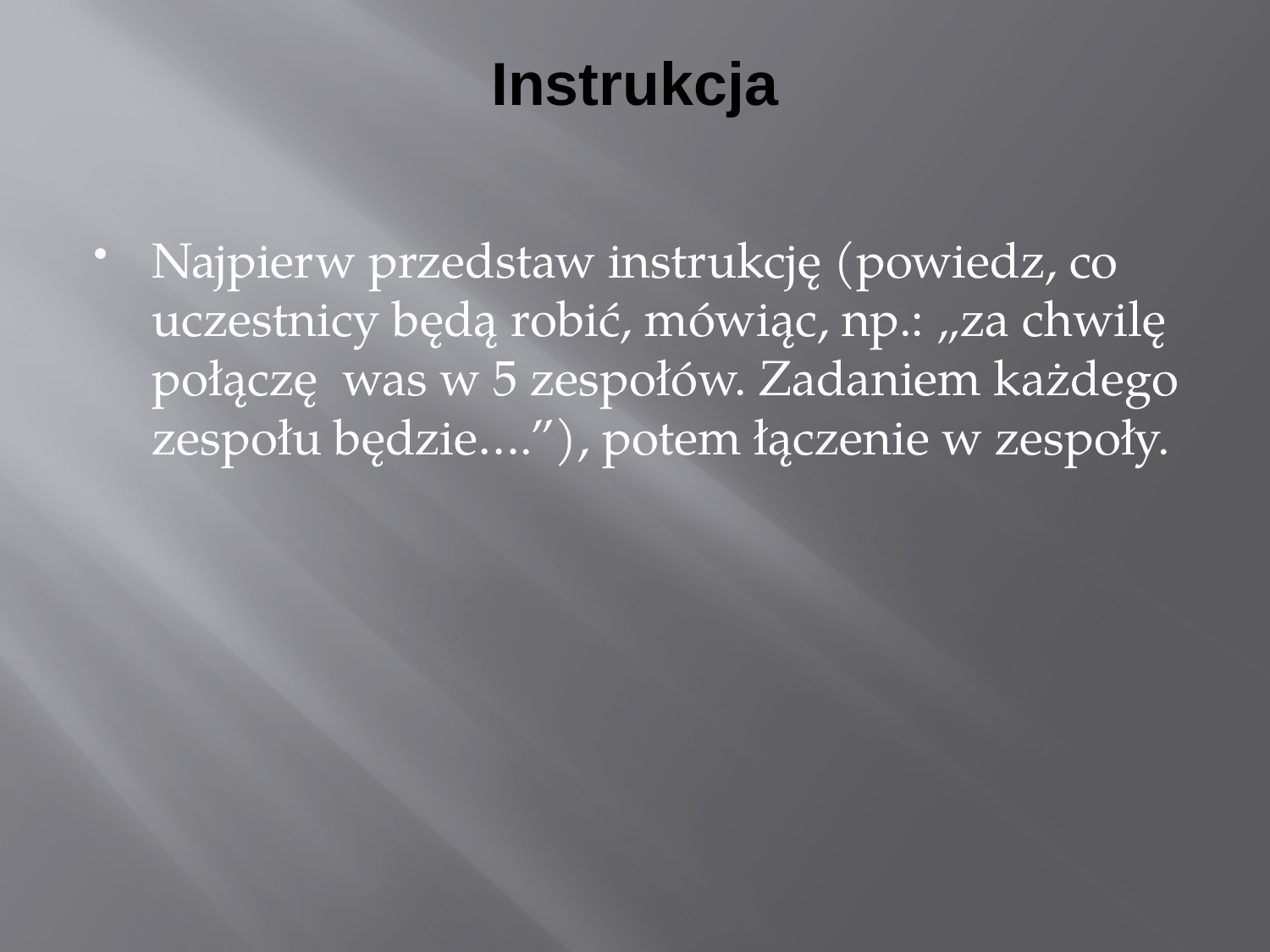

# Instrukcja
Najpierw przedstaw instrukcję (powiedz, co uczestnicy będą robić, mówiąc, np.: „za chwilę połączę  was w 5 zespołów. Zadaniem każdego zespołu będzie….”), potem łączenie w zespoły.